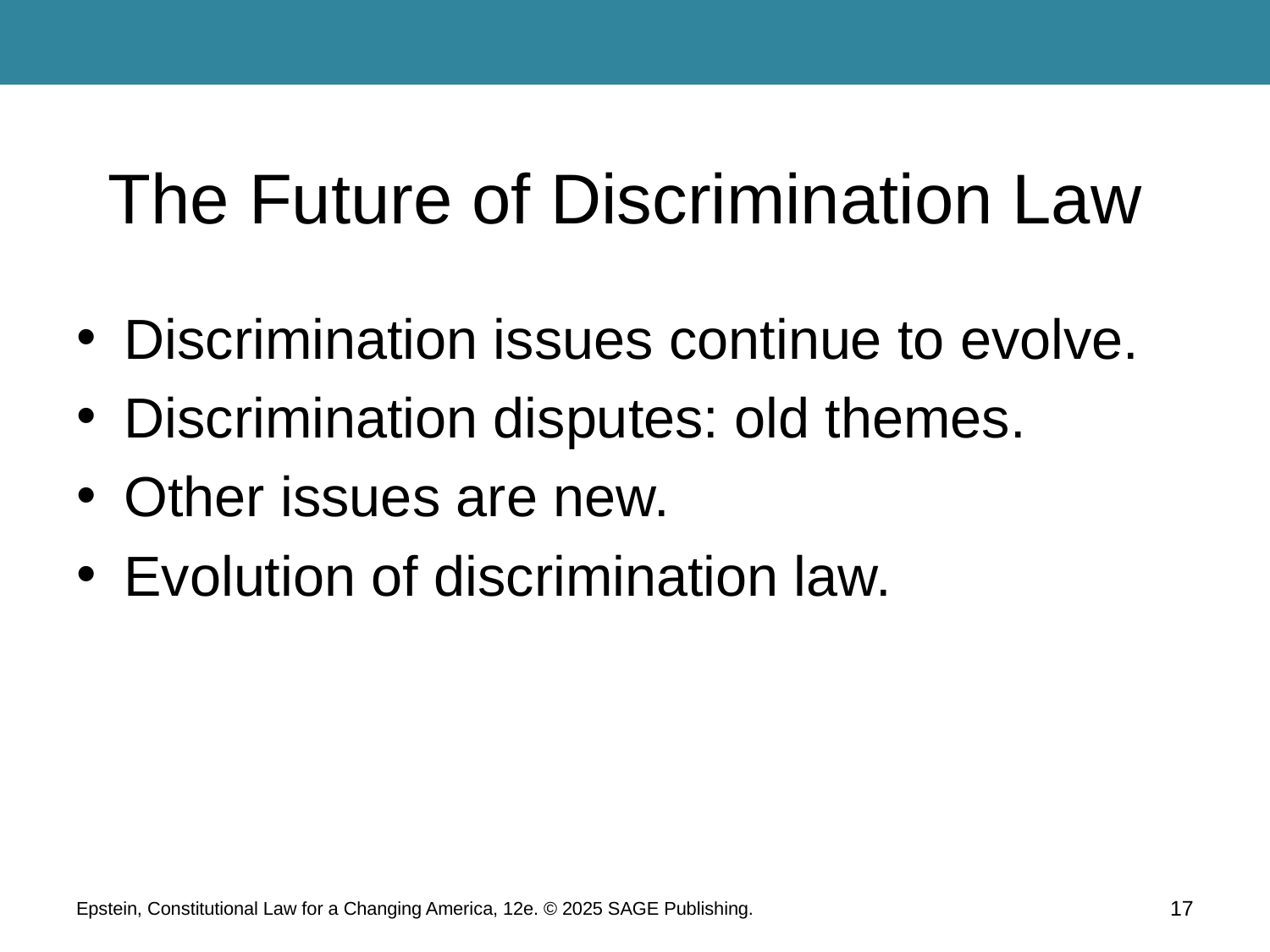

# The Future of Discrimination Law
Discrimination issues continue to evolve.
Discrimination disputes: old themes.
Other issues are new.
Evolution of discrimination law.
Epstein, Constitutional Law for a Changing America, 12e. © 2025 SAGE Publishing.
17